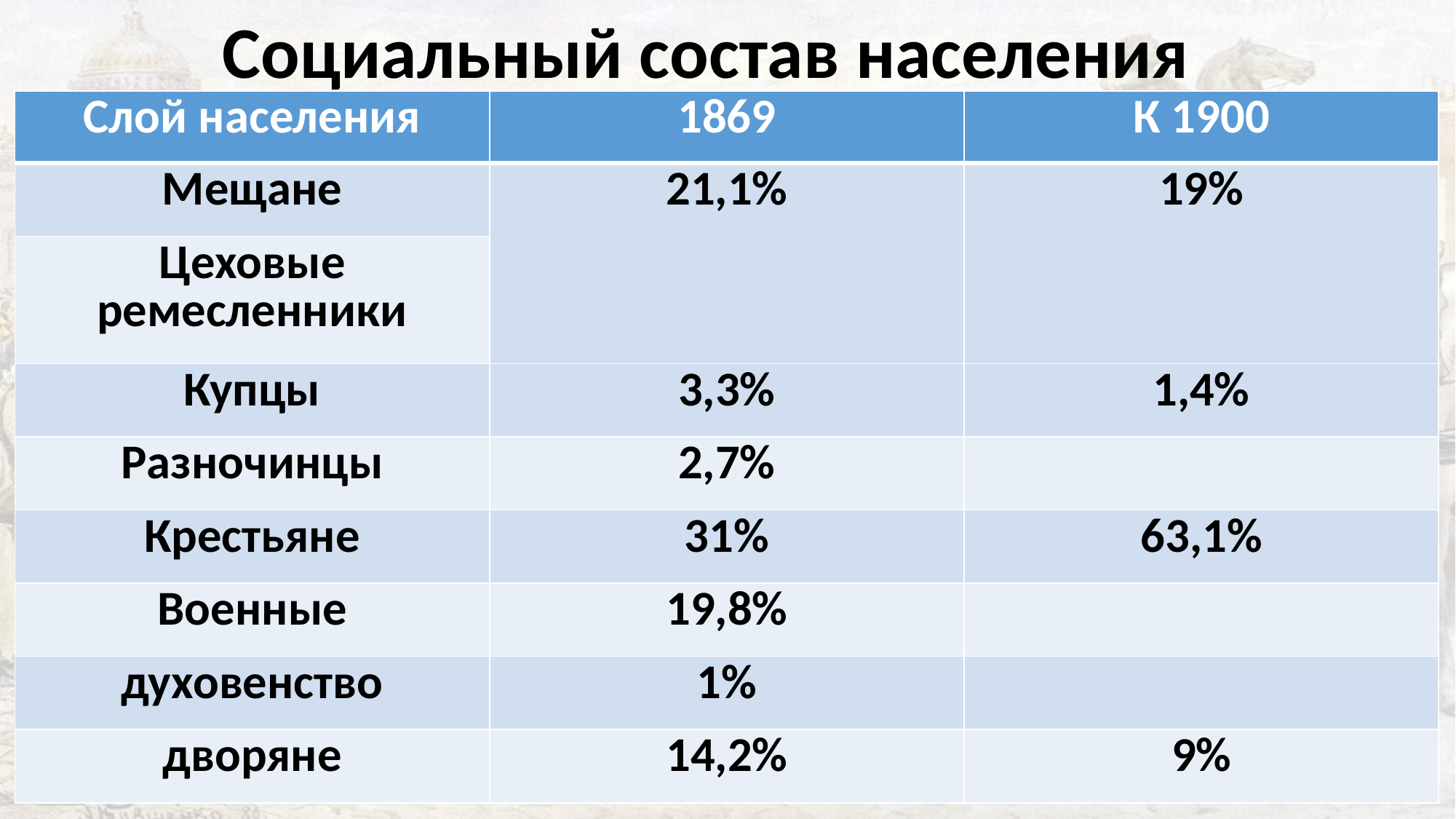

Социальный состав населения
| Слой населения | 1869 | К 1900 |
| --- | --- | --- |
| Мещане | 21,1% | 19% |
| Цеховые ремесленники |  |  |
| Купцы | 3,3% | 1,4% |
| Разночинцы | 2,7% |  |
| Крестьяне | 31% | 63,1% |
| Военные | 19,8% |  |
| духовенство | 1% |  |
| дворяне | 14,2% | 9% |